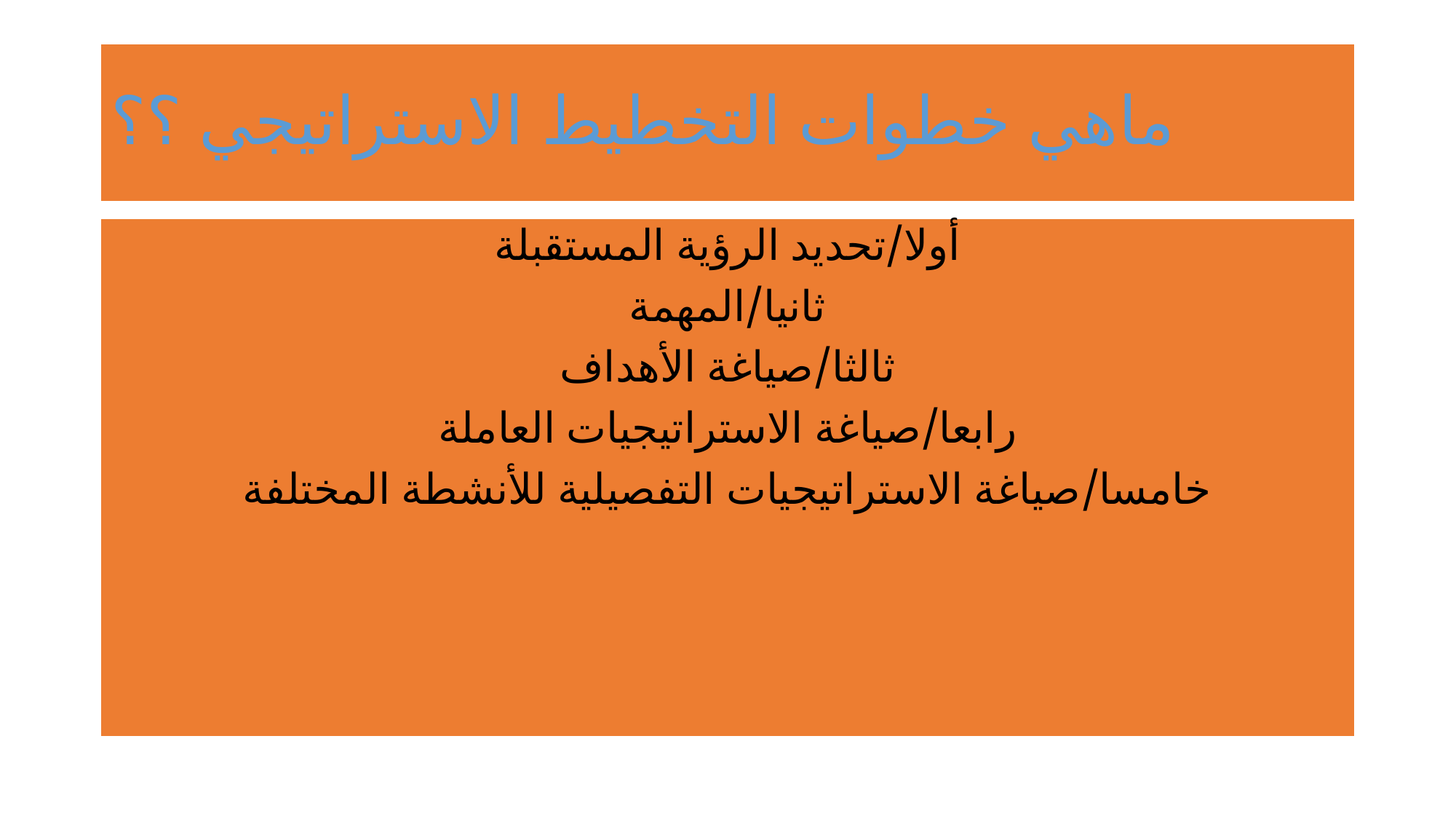

# ماهي خطوات التخطيط الاستراتيجي ؟؟
أولا/تحديد الرؤية المستقبلة
ثانيا/المهمة
ثالثا/صياغة الأهداف
رابعا/صياغة الاستراتيجيات العاملة
خامسا/صياغة الاستراتيجيات التفصيلية للأنشطة المختلفة